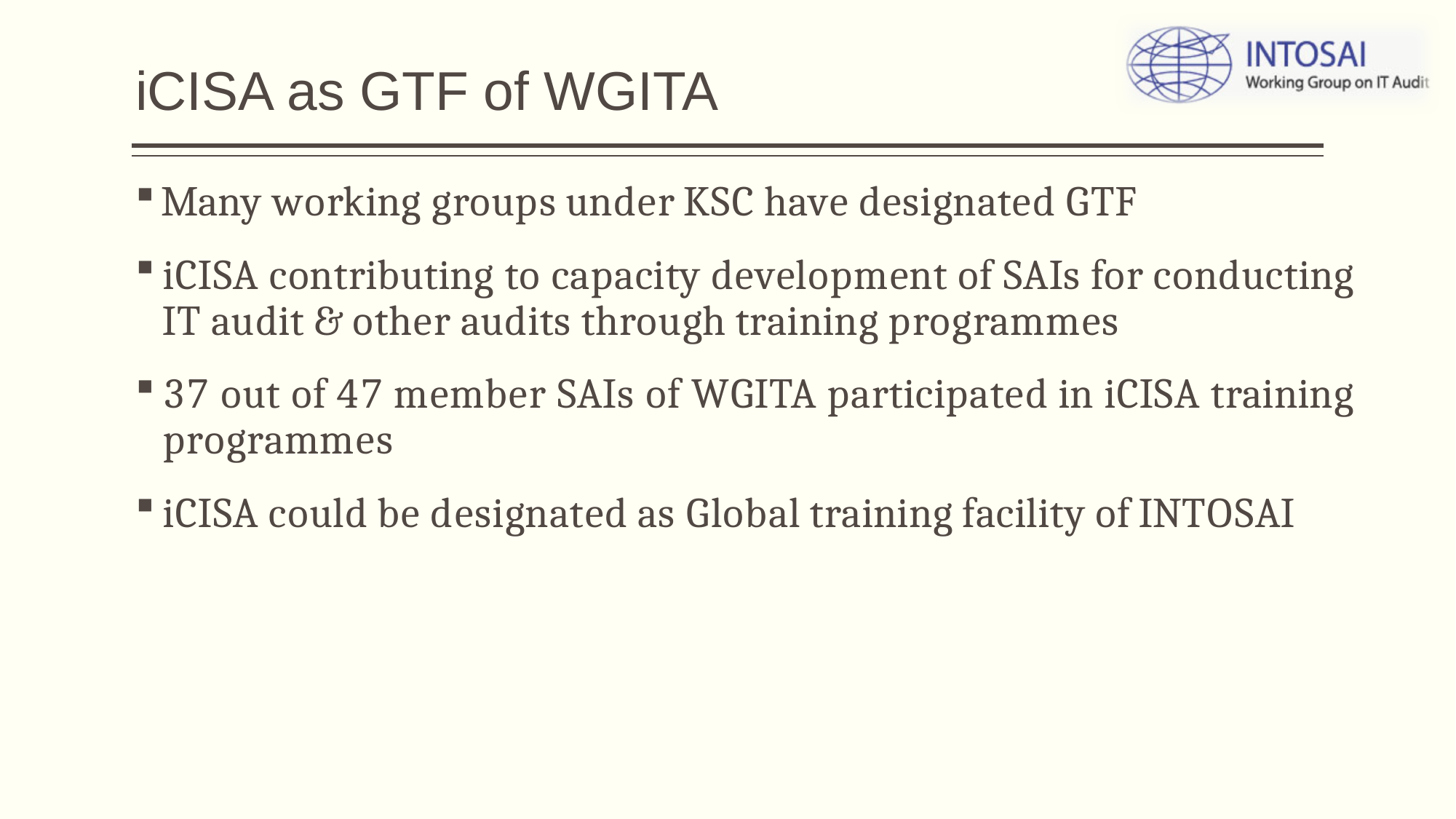

# iCISA as GTF of WGITA
Many working groups under KSC have designated GTF
iCISA contributing to capacity development of SAIs for conducting IT audit & other audits through training programmes
37 out of 47 member SAIs of WGITA participated in iCISA training programmes
iCISA could be designated as Global training facility of INTOSAI